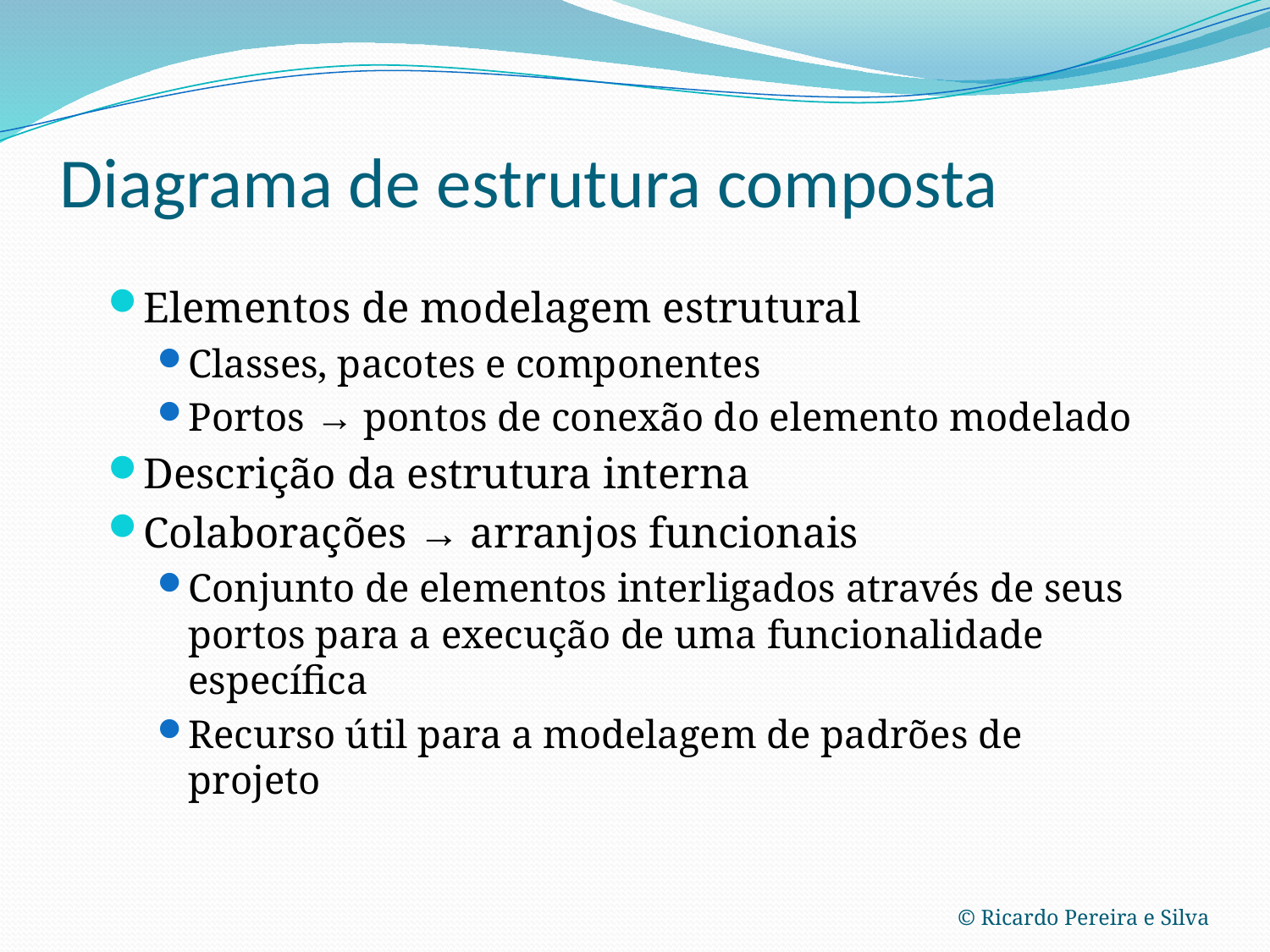

Diagrama de estrutura composta
Elementos de modelagem estrutural
Classes, pacotes e componentes
Portos → pontos de conexão do elemento modelado
Descrição da estrutura interna
Colaborações → arranjos funcionais
Conjunto de elementos interligados através de seus portos para a execução de uma funcionalidade específica
Recurso útil para a modelagem de padrões de projeto
© Ricardo Pereira e Silva